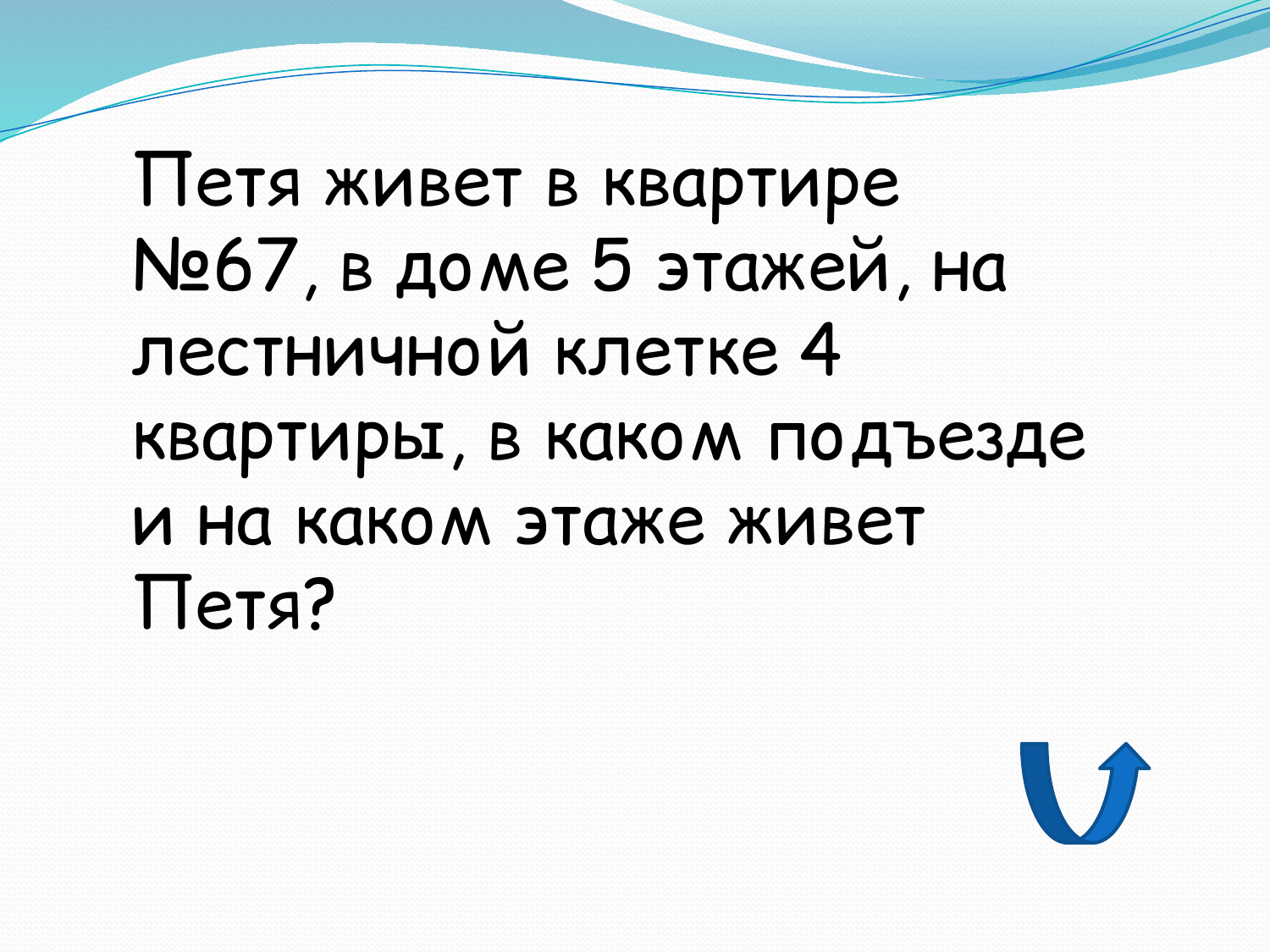

Петя живет в квартире №67, в доме 5 этажей, на лестничной клетке 4 квартиры, в каком подъезде и на каком этаже живет Петя?